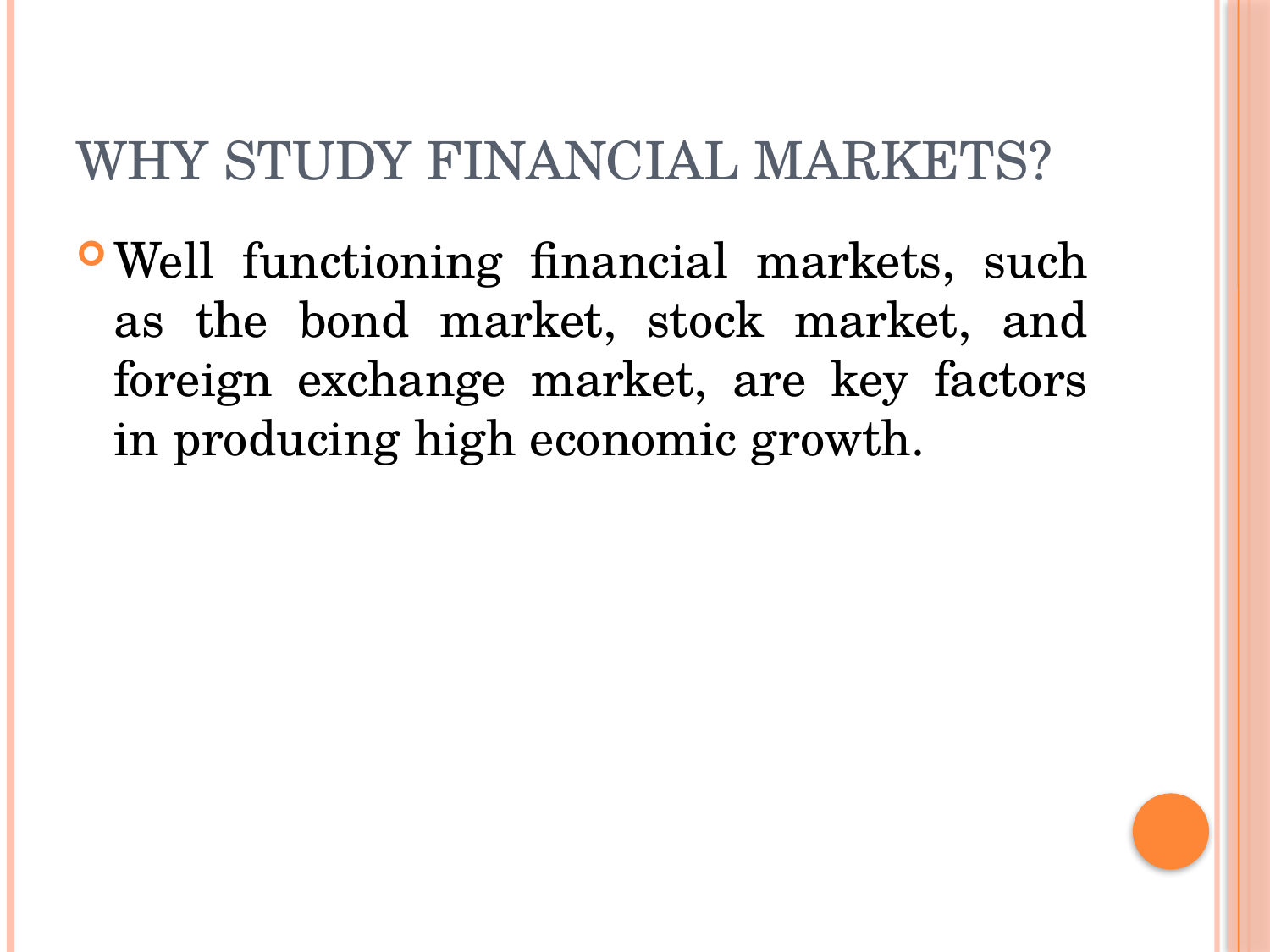

# Why Study Financial Markets?
Well functioning financial markets, such as the bond market, stock market, and foreign exchange market, are key factors in producing high economic growth.